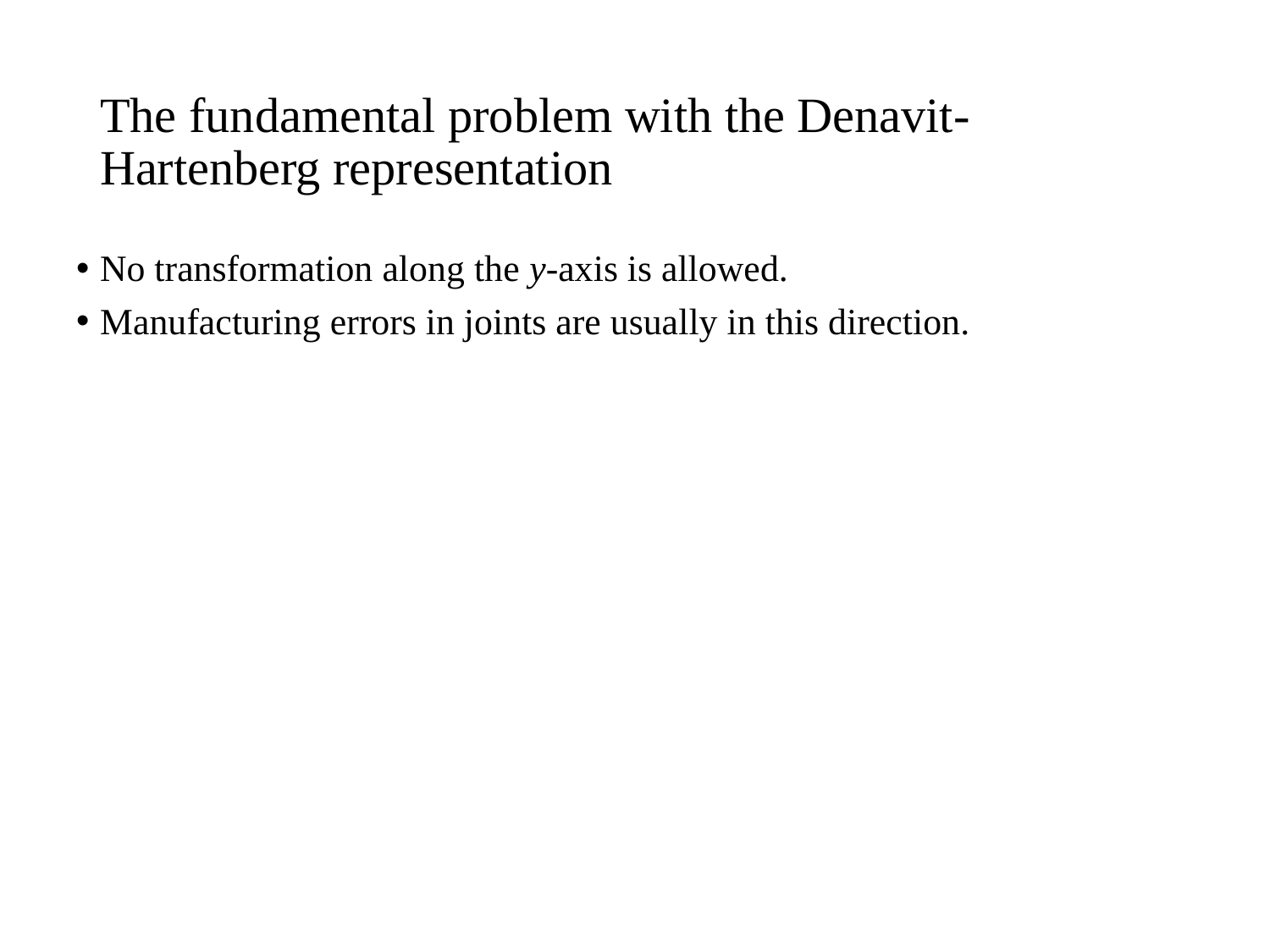

# The fundamental problem with the Denavit-Hartenberg representation
No transformation along the y-axis is allowed.
Manufacturing errors in joints are usually in this direction.